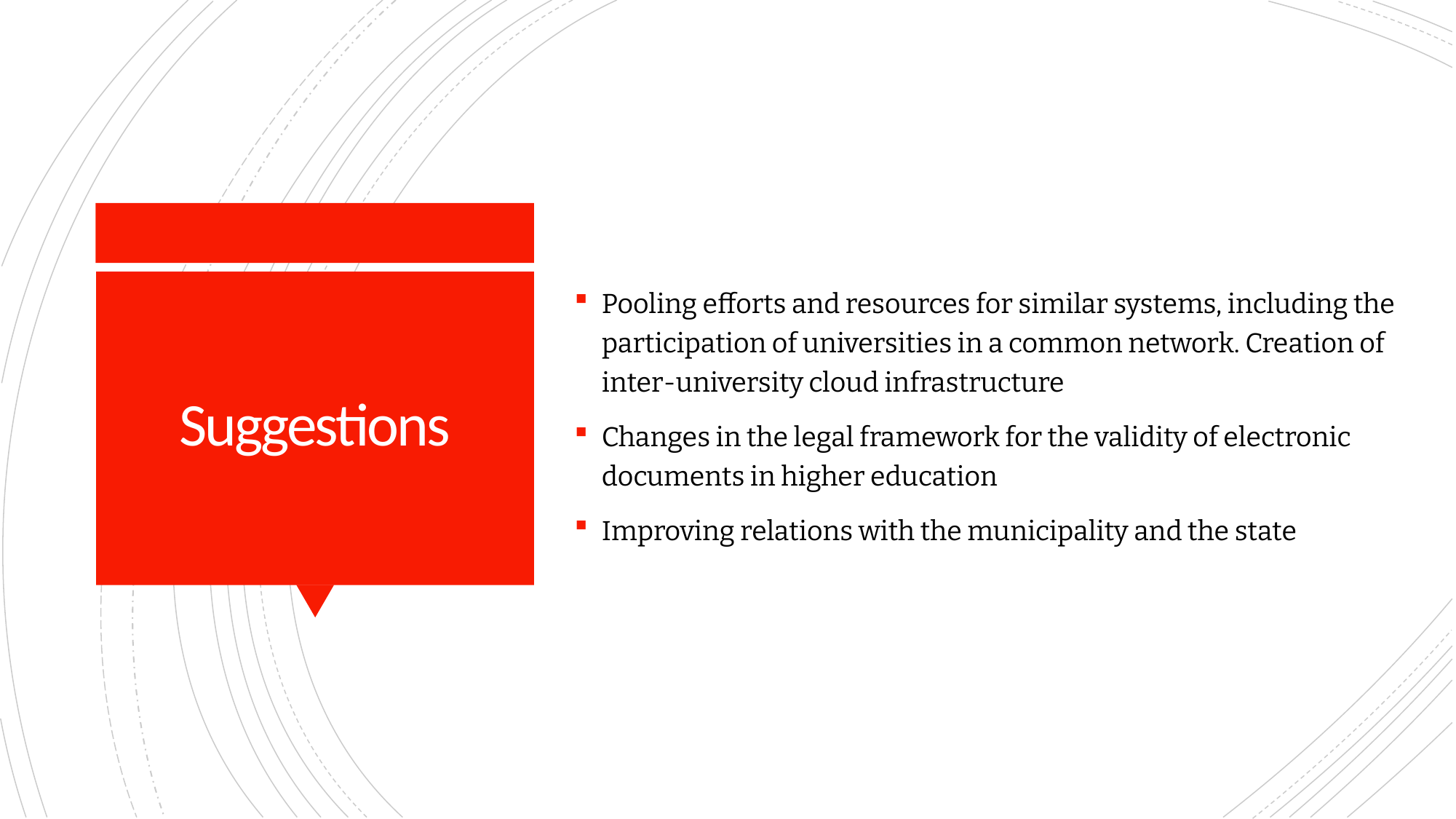

Pooling efforts and resources for similar systems, including the participation of universities in a common network. Creation of inter-university cloud infrastructure
Changes in the legal framework for the validity of electronic documents in higher education
Improving relations with the municipality and the state
# Suggestions